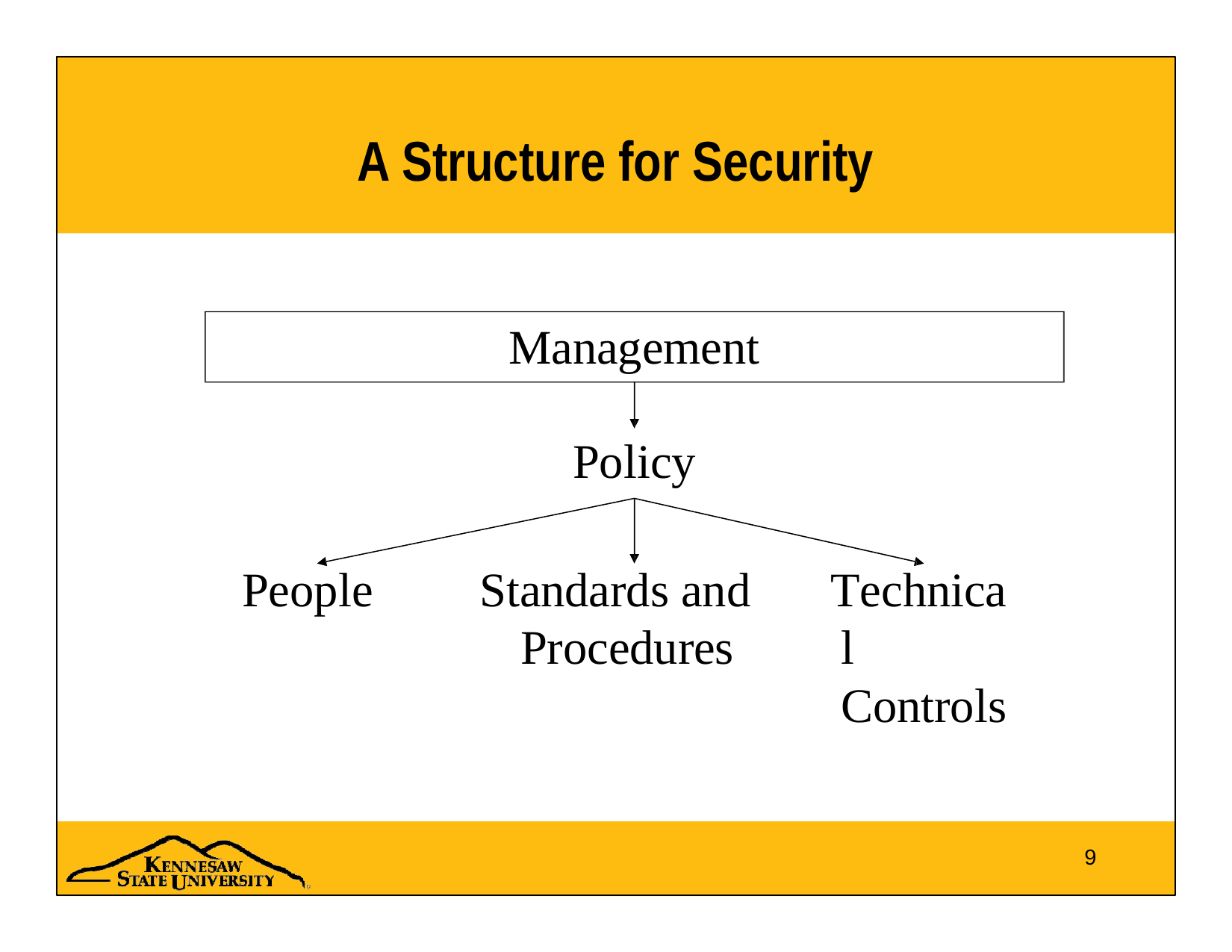

# A Structure for Security

Management

Policy

People
Standards and  Procedures
Technical  Controls

9